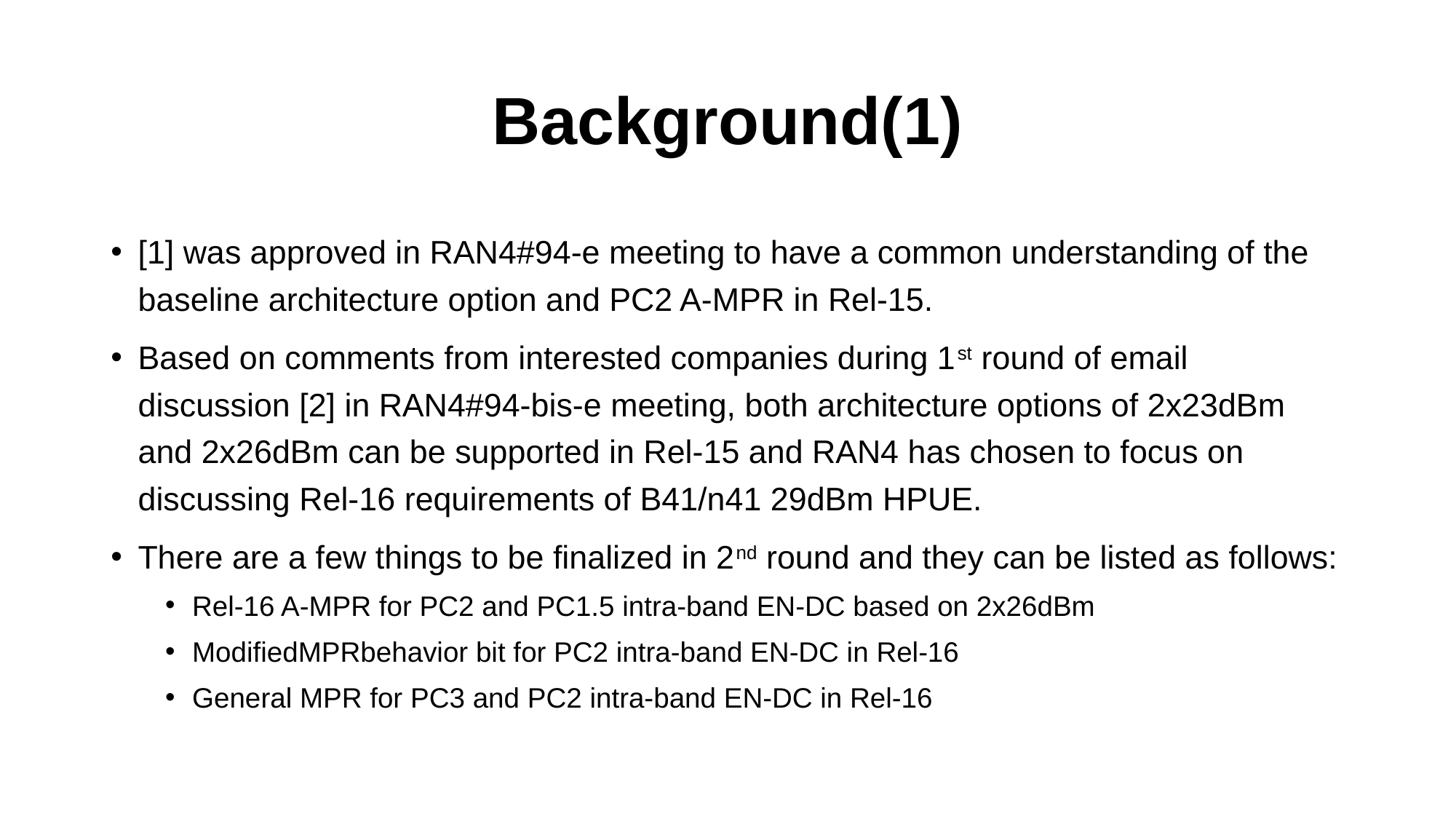

# Background(1)
[1] was approved in RAN4#94-e meeting to have a common understanding of the baseline architecture option and PC2 A-MPR in Rel-15.
Based on comments from interested companies during 1st round of email discussion [2] in RAN4#94-bis-e meeting, both architecture options of 2x23dBm and 2x26dBm can be supported in Rel-15 and RAN4 has chosen to focus on discussing Rel-16 requirements of B41/n41 29dBm HPUE.
There are a few things to be finalized in 2nd round and they can be listed as follows:
Rel-16 A-MPR for PC2 and PC1.5 intra-band EN-DC based on 2x26dBm
ModifiedMPRbehavior bit for PC2 intra-band EN-DC in Rel-16
General MPR for PC3 and PC2 intra-band EN-DC in Rel-16